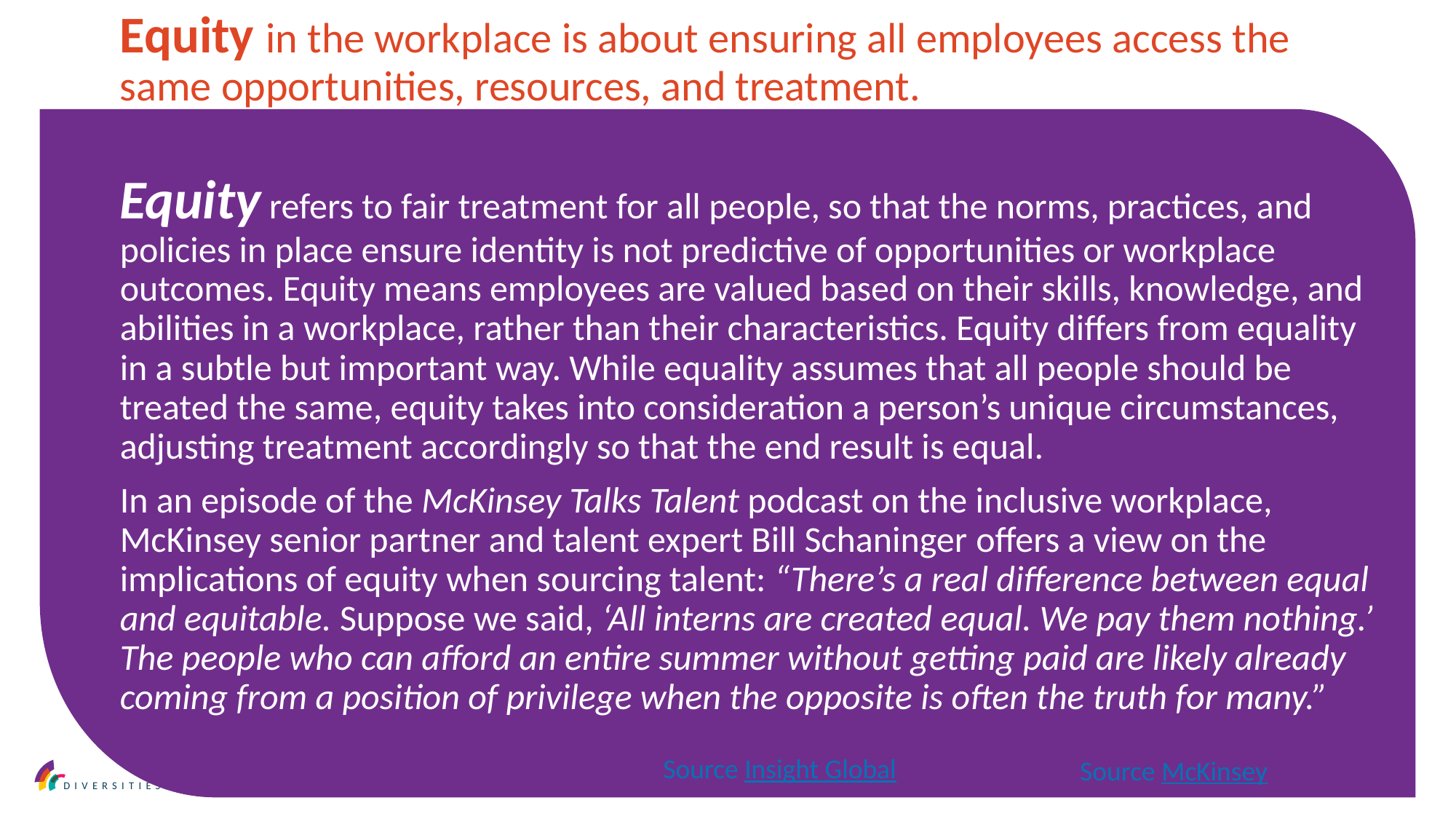

Equity in the workplace is about ensuring all employees access the same opportunities, resources, and treatment.
Equity refers to fair treatment for all people, so that the norms, practices, and policies in place ensure identity is not predictive of opportunities or workplace outcomes. Equity means employees are valued based on their skills, knowledge, and abilities in a workplace, rather than their characteristics. Equity differs from equality in a subtle but important way. While equality assumes that all people should be treated the same, equity takes into consideration a person’s unique circumstances, adjusting treatment accordingly so that the end result is equal.
In an episode of the McKinsey Talks Talent podcast on the inclusive workplace, McKinsey senior partner and talent expert Bill Schaninger offers a view on the implications of equity when sourcing talent: “There’s a real difference between equal and equitable. Suppose we said, ‘All interns are created equal. We pay them nothing.’ The people who can afford an entire summer without getting paid are likely already coming from a position of privilege when the opposite is often the truth for many.”
Source Insight Global
Source McKinsey